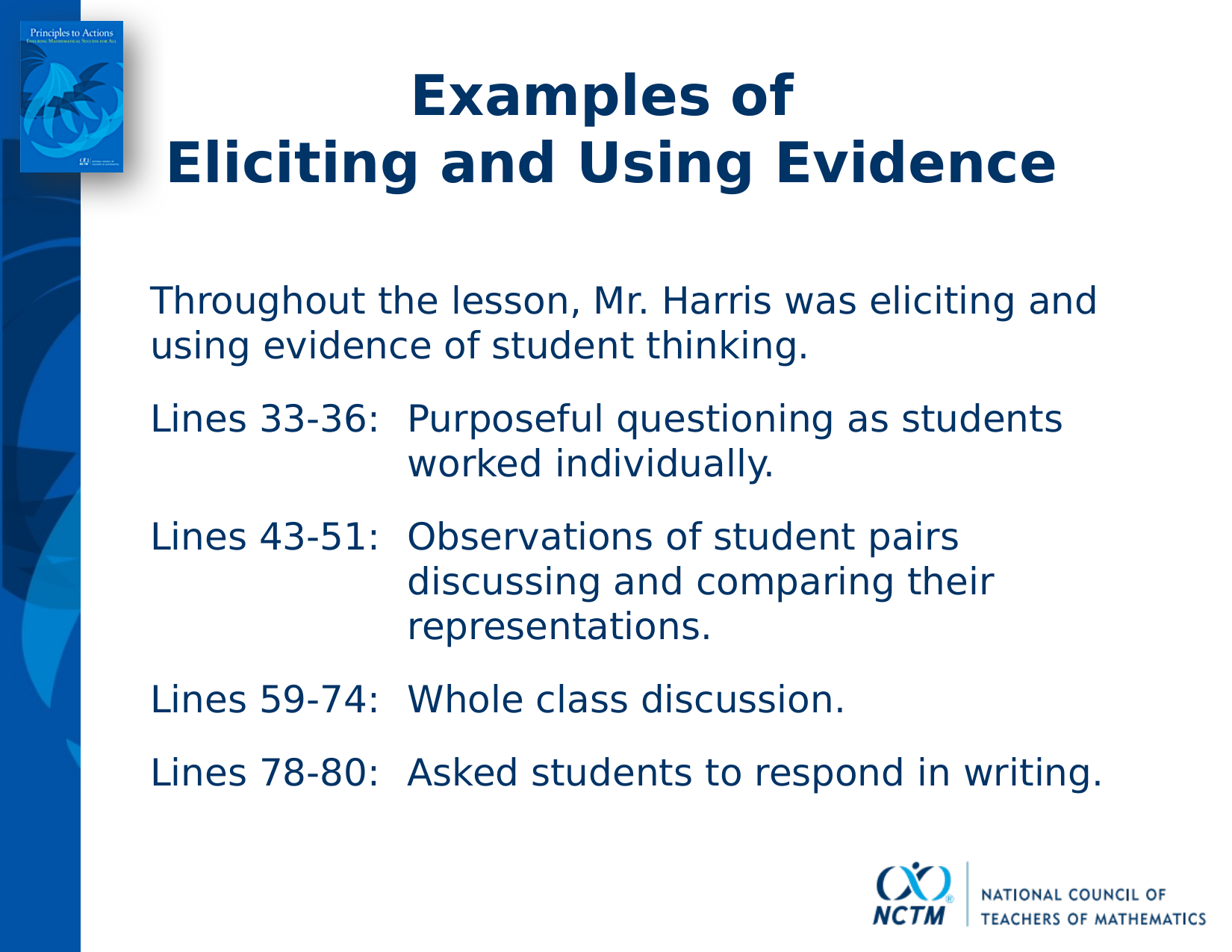

Examples of
Eliciting and Using Evidence
Throughout the lesson, Mr. Harris was eliciting and using evidence of student thinking.
Lines 33-36:	Purposeful questioning as students worked individually.
Lines 43-51: 	Observations of student pairs discussing and comparing their representations.
Lines 59-74: 	Whole class discussion.
Lines 78-80:	Asked students to respond in writing.